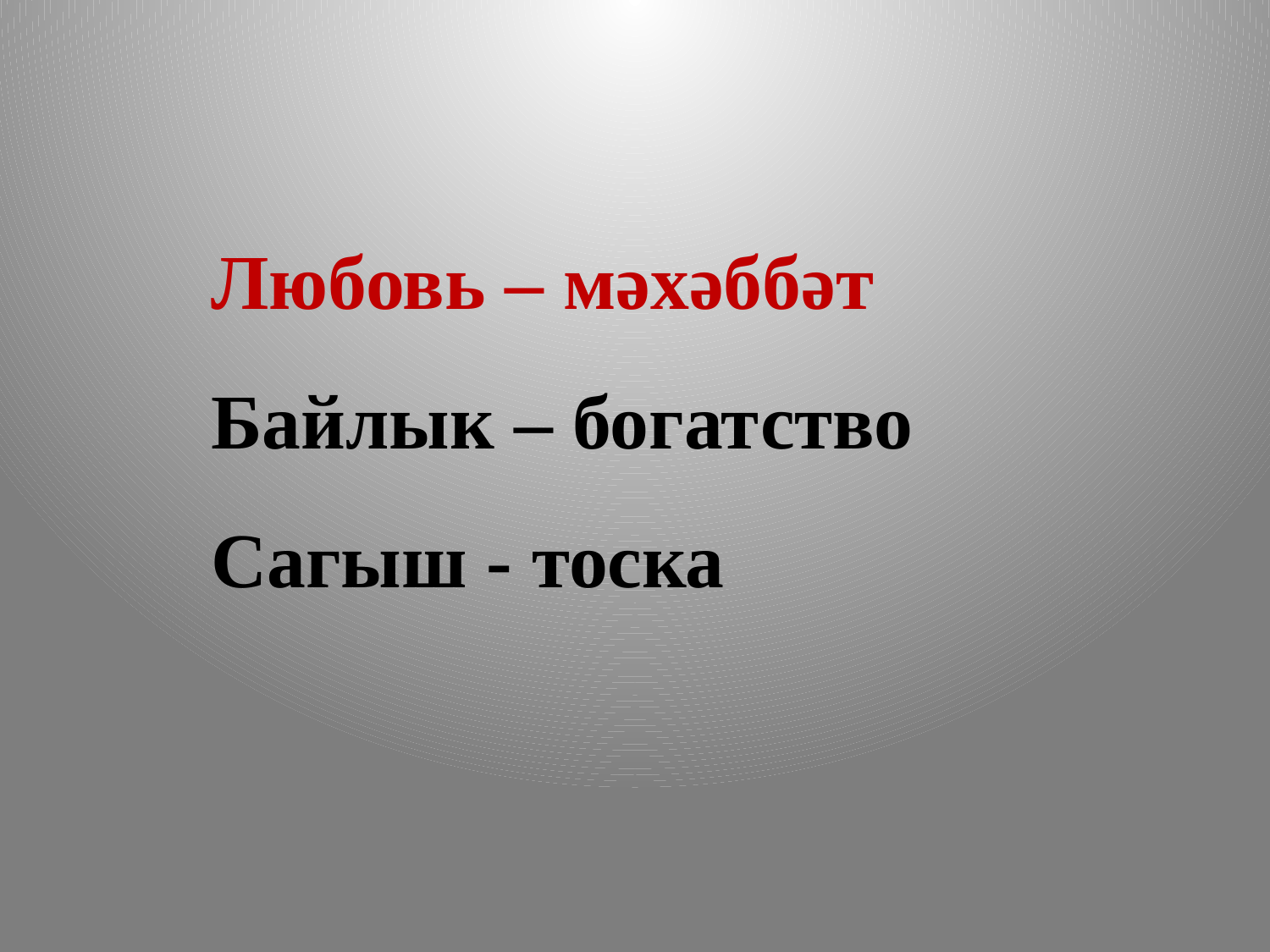

Любовь – мәхәббәт
Байлык – богатство
Сагыш - тоска